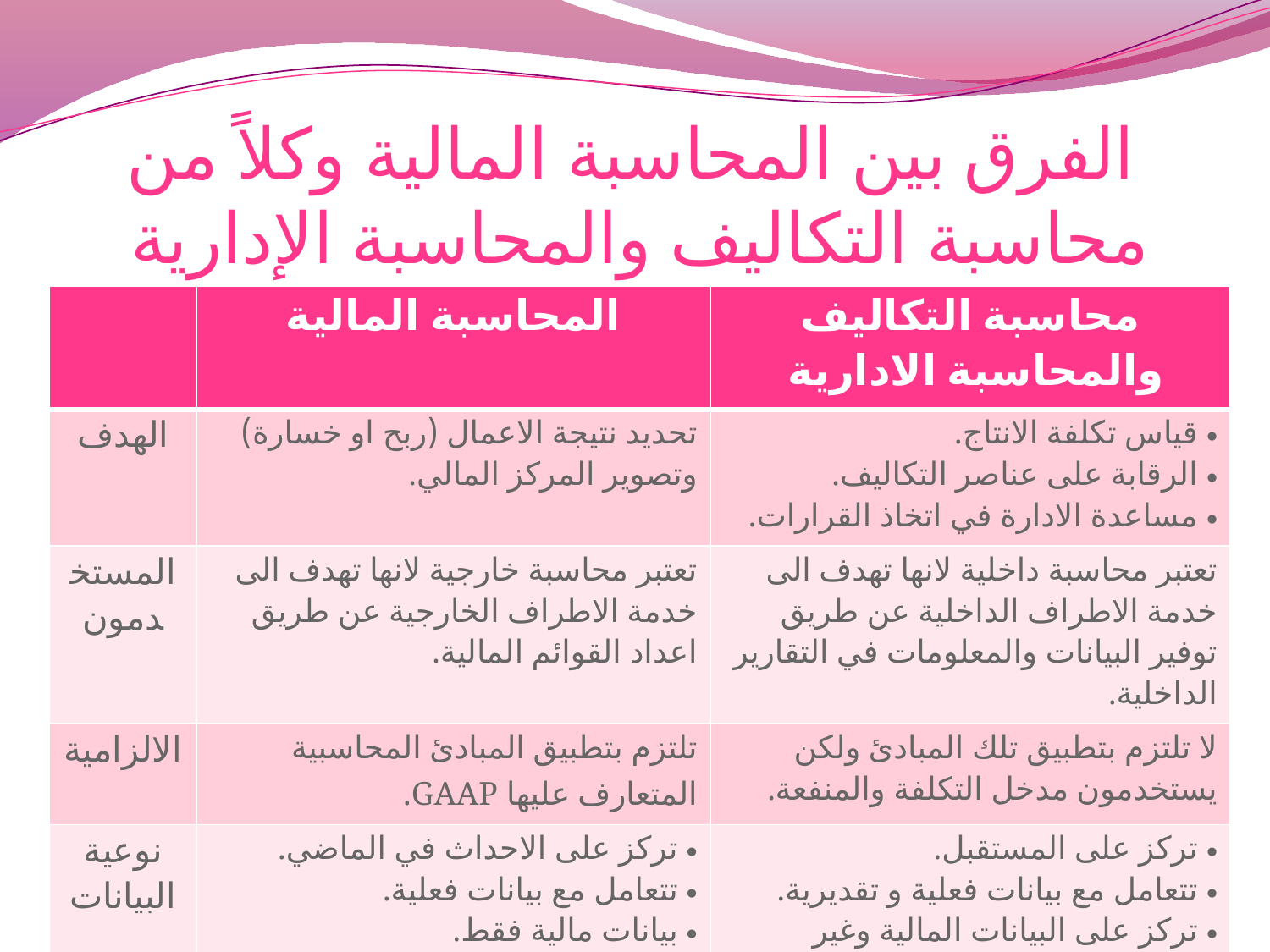

# الفرق بين المحاسبة المالية وكلاً من محاسبة التكاليف والمحاسبة الإدارية
|  | المحاسبة المالية | محاسبة التكاليف والمحاسبة الادارية |
| --- | --- | --- |
| الهدف | تحديد نتيجة الاعمال (ربح او خسارة) وتصوير المركز المالي. | قياس تكلفة الانتاج. الرقابة على عناصر التكاليف. مساعدة الادارة في اتخاذ القرارات. |
| المستخدمون | تعتبر محاسبة خارجية لانها تهدف الى خدمة الاطراف الخارجية عن طريق اعداد القوائم المالية. | تعتبر محاسبة داخلية لانها تهدف الى خدمة الاطراف الداخلية عن طريق توفير البيانات والمعلومات في التقارير الداخلية. |
| الالزامية | تلتزم بتطبيق المبادئ المحاسبية المتعارف عليها GAAP. | لا تلتزم بتطبيق تلك المبادئ ولكن يستخدمون مدخل التكلفة والمنفعة. |
| نوعية البيانات | تركز على الاحداث في الماضي. تتعامل مع بيانات فعلية. بيانات مالية فقط. بيانات اجمالية. | تركز على المستقبل. تتعامل مع بيانات فعلية و تقديرية. تركز على البيانات المالية وغير المالية. تكون عادة في صورة تفصيلية. |
| التقارير | تقاريرها نمطية في الشكل والمحتوى وتعد بصورة دورية. | تقاريرها غير نمطية في الشكل والمحتوى وتعد بصورة غير دورية. |